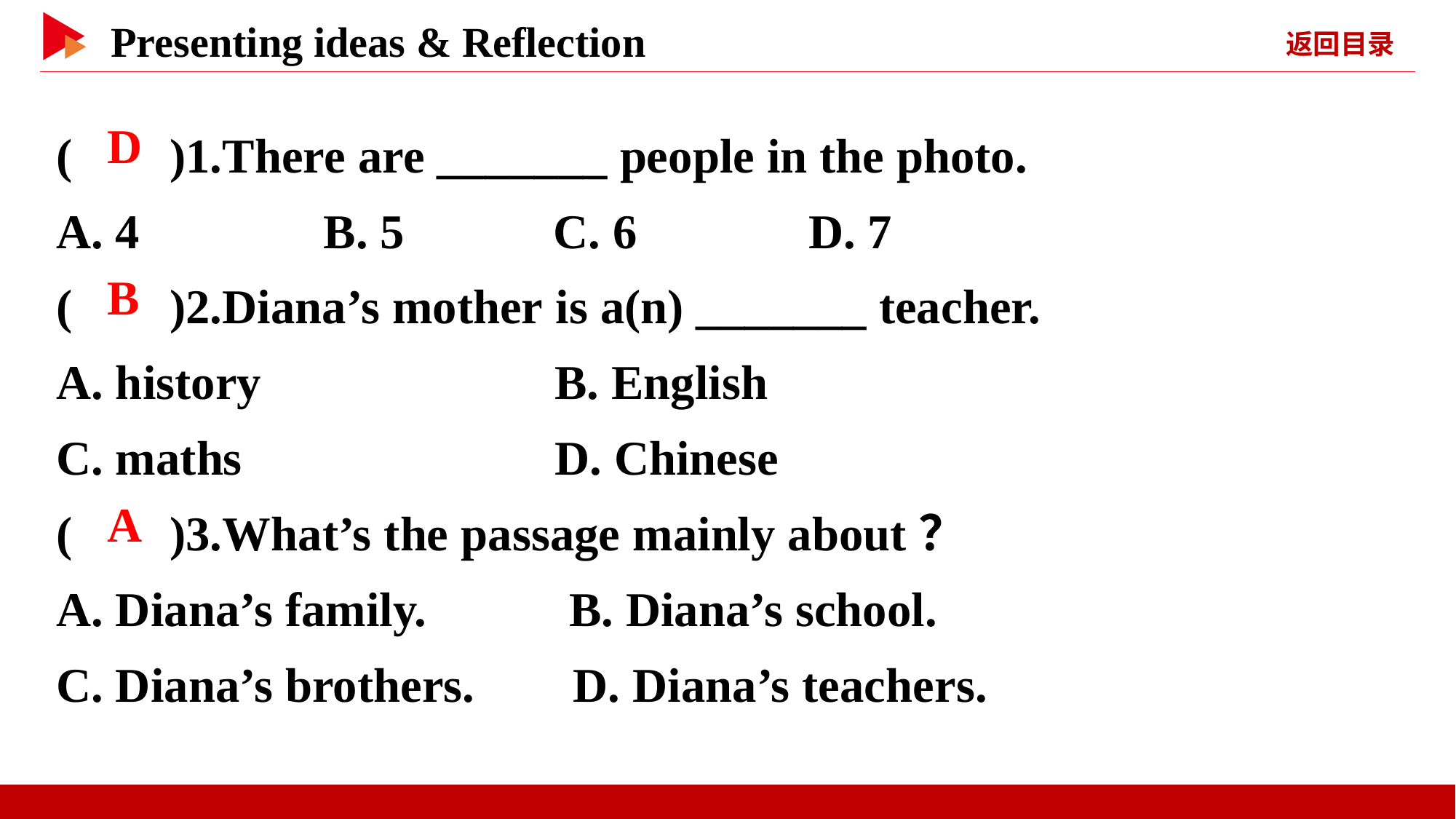

(        )1.There are _______ people in the photo.
A. 4	             B. 5	     C. 6	        D. 7
(        )2.Diana’s mother is a(n) _______ teacher.
A. history 	                       B. English
C. maths 	                       D. Chinese
(        )3.What’s the passage mainly about？
A. Diana’s family.             B. Diana’s school.
C. Diana’s brothers.         D. Diana’s teachers.
   D
   B
   A